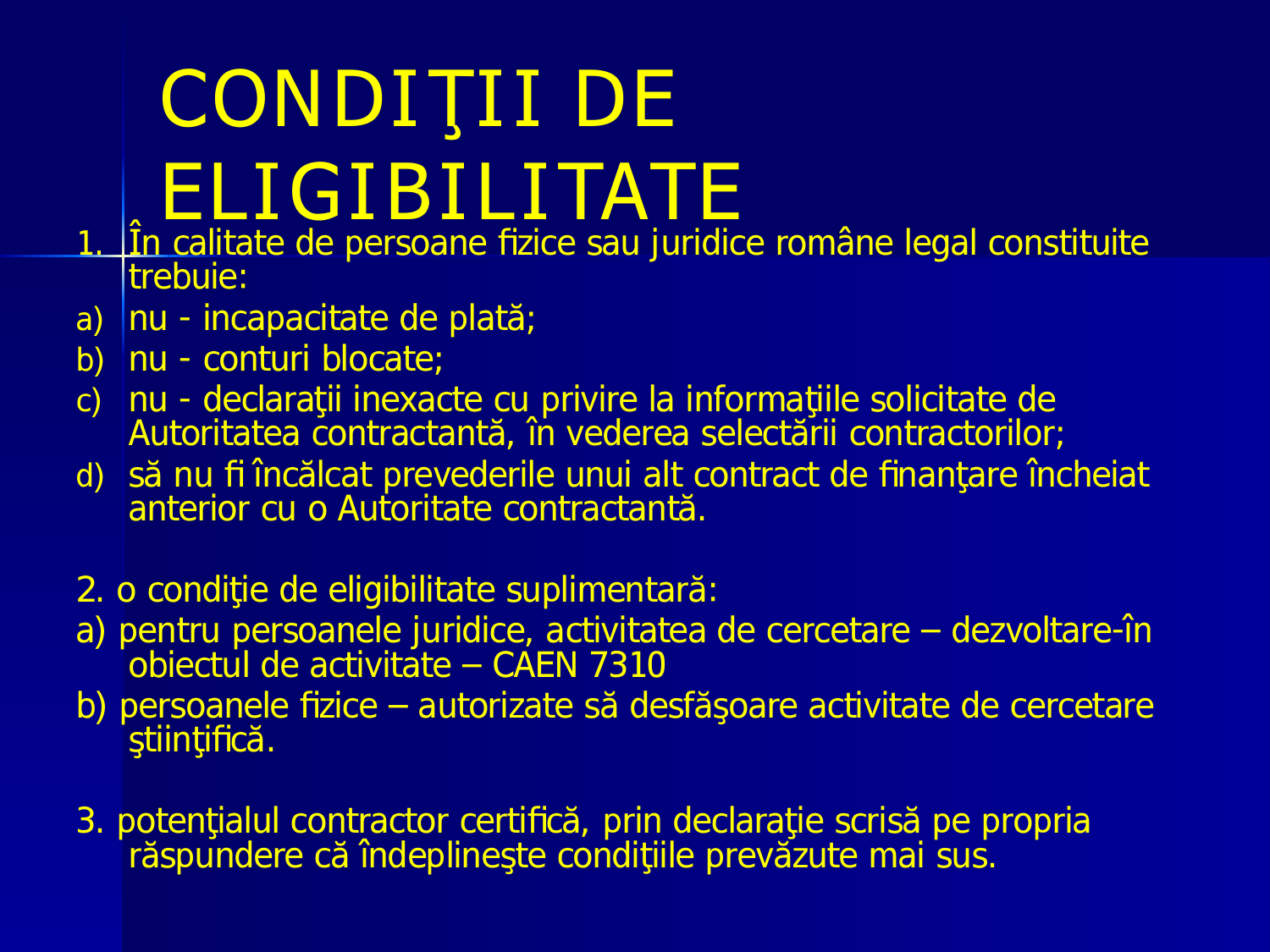

# CONDIŢII DE ELIGIBILITATE
În calitate de persoane fizice sau juridice române legal constituite trebuie:
nu - incapacitate de plată;
nu - conturi blocate;
nu - declaraţii inexacte cu privire la informaţiile solicitate de Autoritatea contractantă, în vederea selectării contractorilor;
să nu fi încălcat prevederile unui alt contract de finanţare încheiat anterior cu o Autoritate contractantă.

2. o condiţie de eligibilitate suplimentară:
a) pentru persoanele juridice, activitatea de cercetare – dezvoltare-în obiectul de activitate – CAEN 7310
b) persoanele fizice – autorizate să desfăşoare activitate de cercetare ştiinţifică.

3. potenţialul contractor certifică, prin declaraţie scrisă pe propria răspundere că îndeplineşte condiţiile prevăzute mai sus.